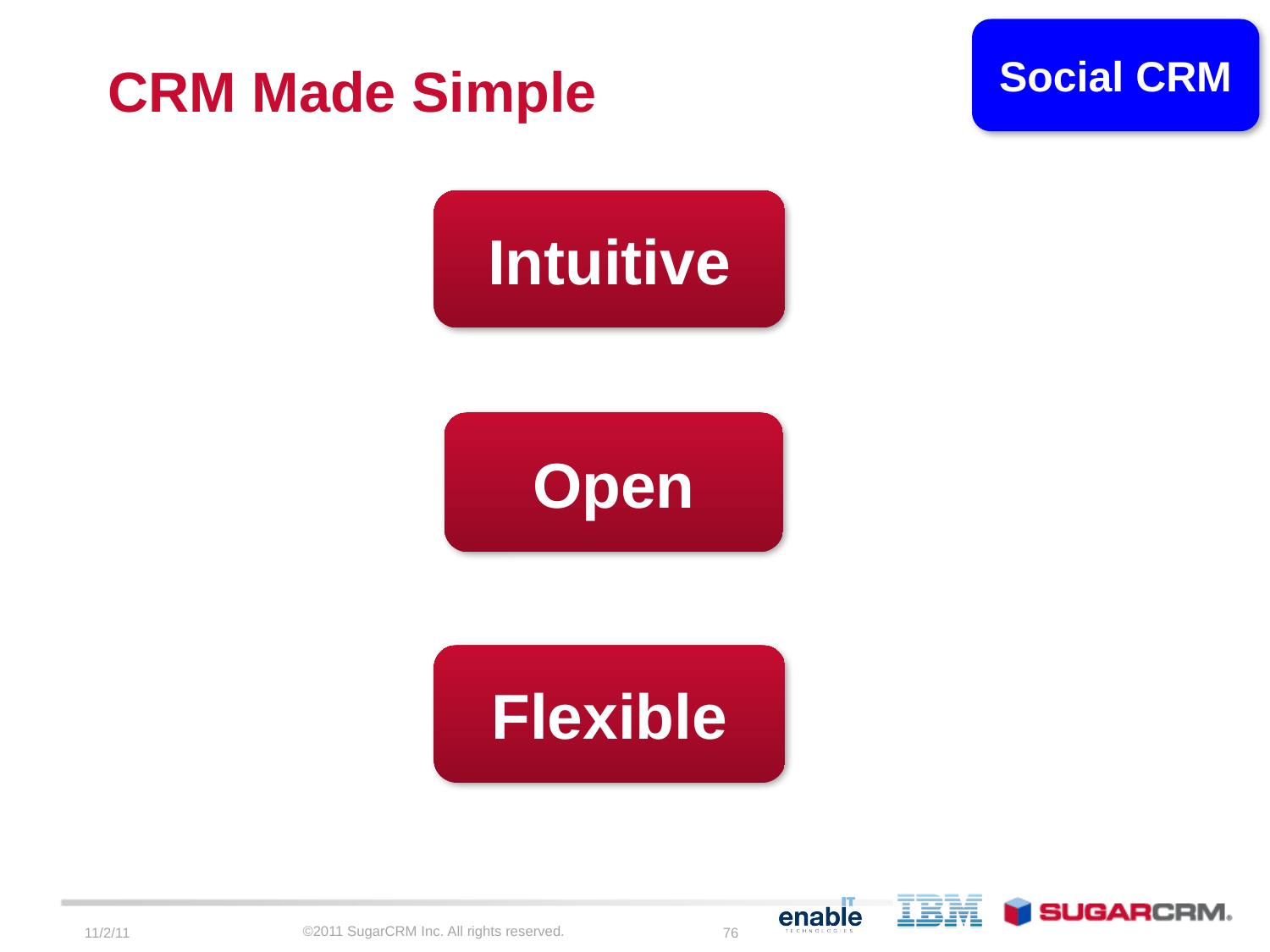

Social CRM
CRM Made Simple
Intuitive
Open
Flexible
©2011 SugarCRM Inc. All rights reserved.
11/2/11
76